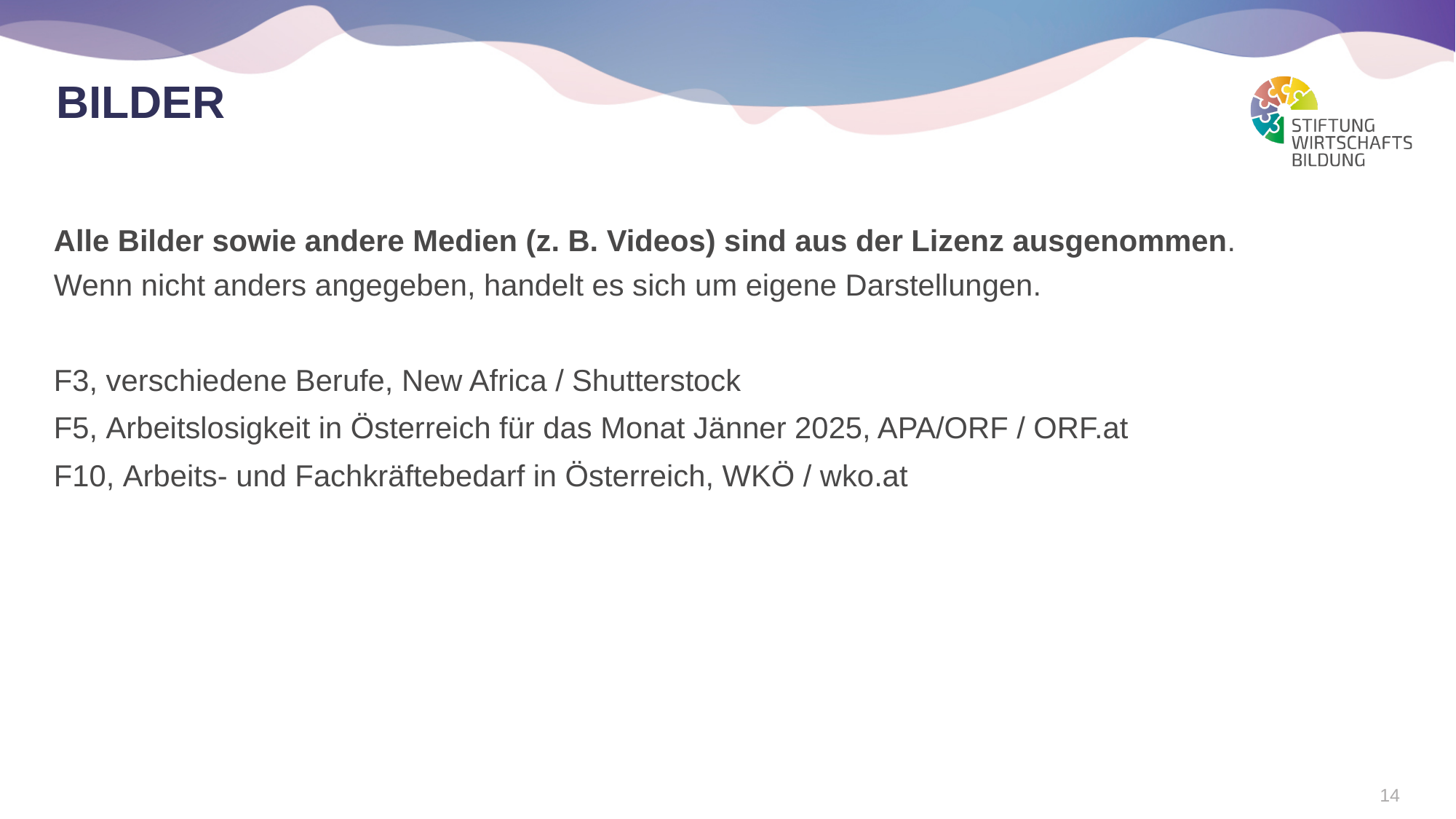

# Bilder
Alle Bilder sowie andere Medien (z. B. Videos) sind aus der Lizenz ausgenommen.
Wenn nicht anders angegeben, handelt es sich um eigene Darstellungen.

F3, verschiedene Berufe, New Africa / Shutterstock
F5, Arbeitslosigkeit in Österreich für das Monat Jänner 2025, APA/ORF / ORF.at
F10, Arbeits- und Fachkräftebedarf in Österreich, WKÖ / wko.at
14